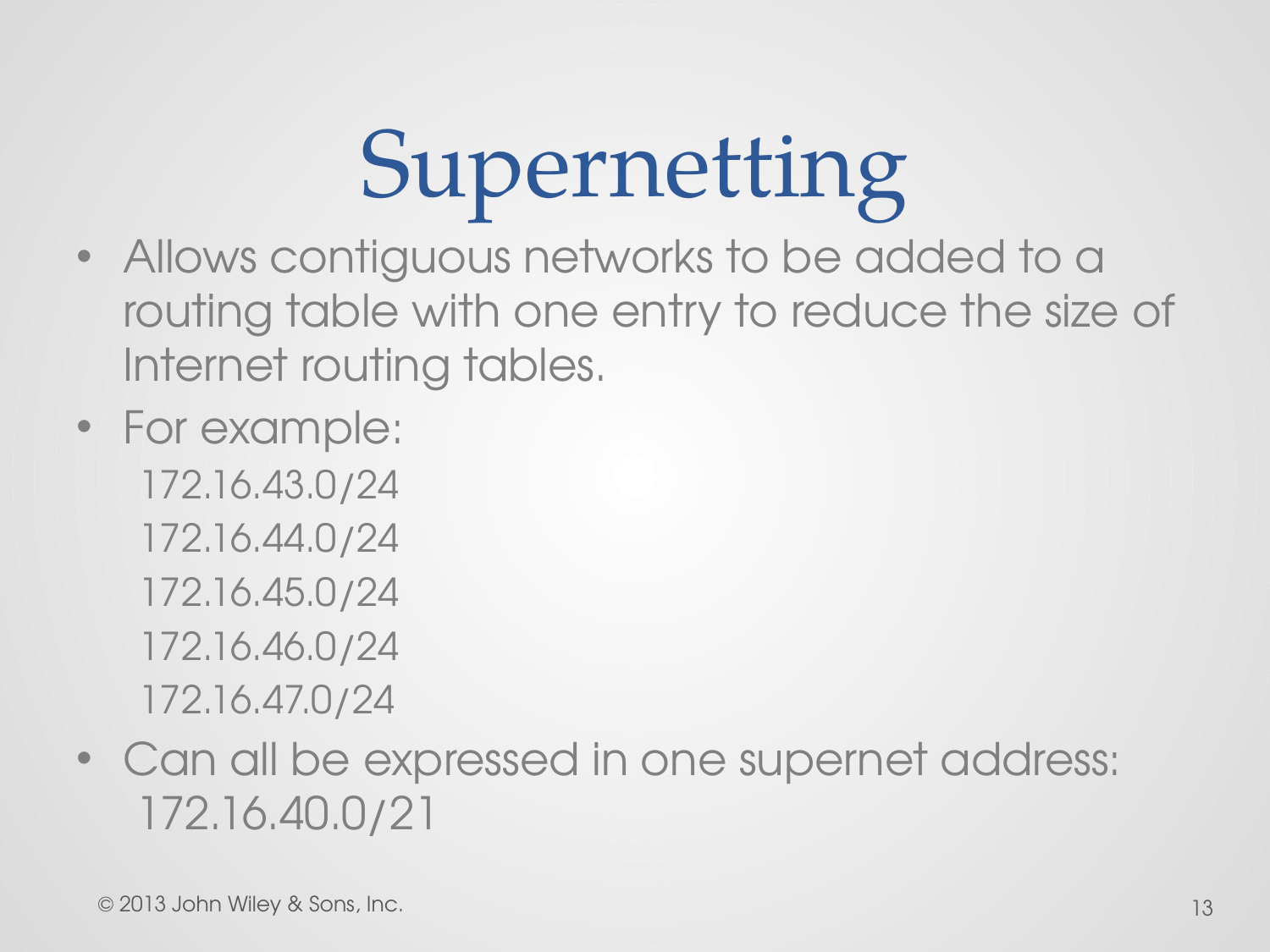

# Supernetting
Allows contiguous networks to be added to a routing table with one entry to reduce the size of Internet routing tables.
For example:
172.16.43.0/24
172.16.44.0/24
172.16.45.0/24
172.16.46.0/24
172.16.47.0/24
Can all be expressed in one supernet address:
 172.16.40.0/21
© 2013 John Wiley & Sons, Inc.
13